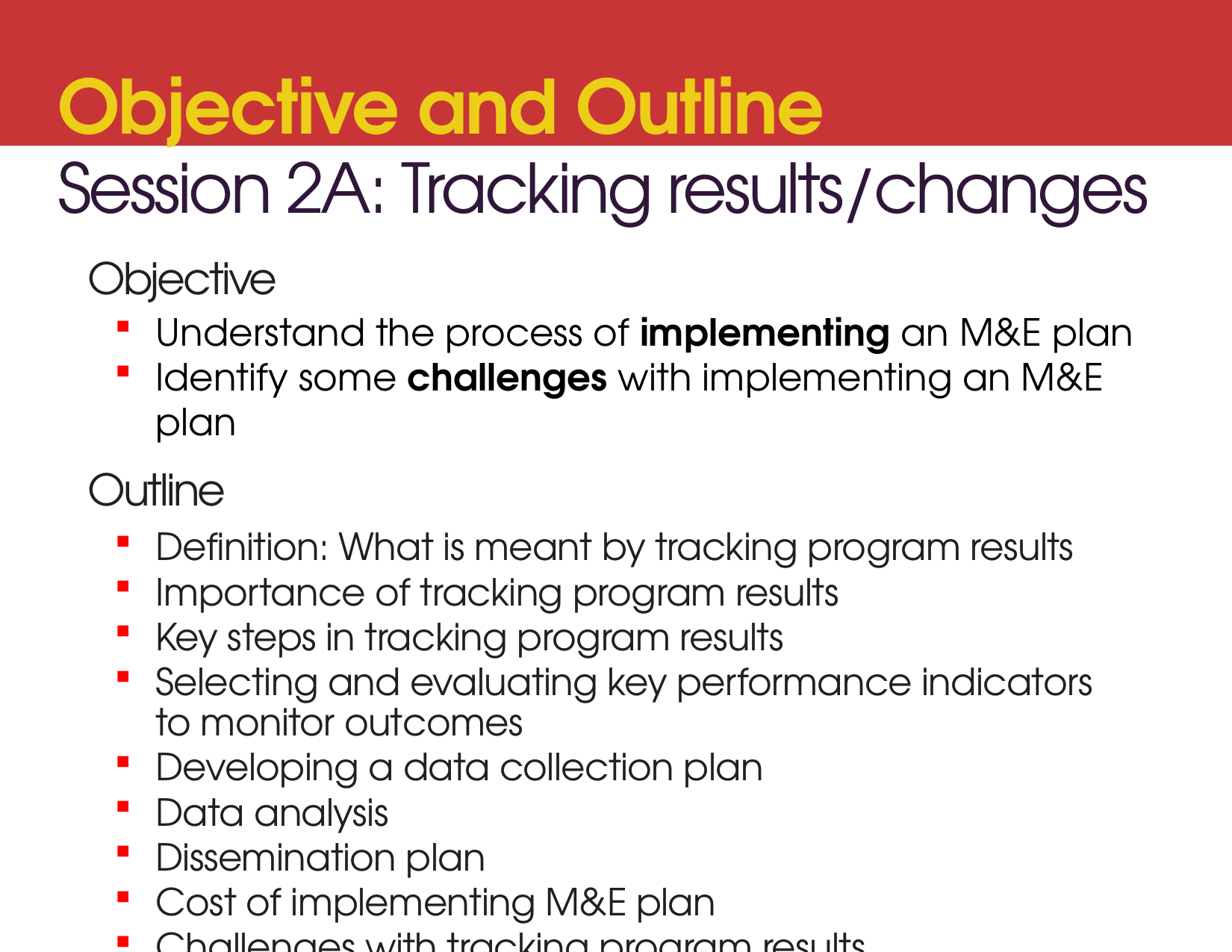

Objective and Outline
Session 2A: Tracking results/changes
Objective
Understand the process of implementing an M&E plan
Identify some challenges with implementing an M&E plan
Outline
Definition: What is meant by tracking program results
Importance of tracking program results
Key steps in tracking program results
Selecting and evaluating key performance indicators
to monitor outcomes
Developing a data collection plan
Data analysis
Dissemination plan
Cost of implementing M&E plan
Challenges with tracking program results